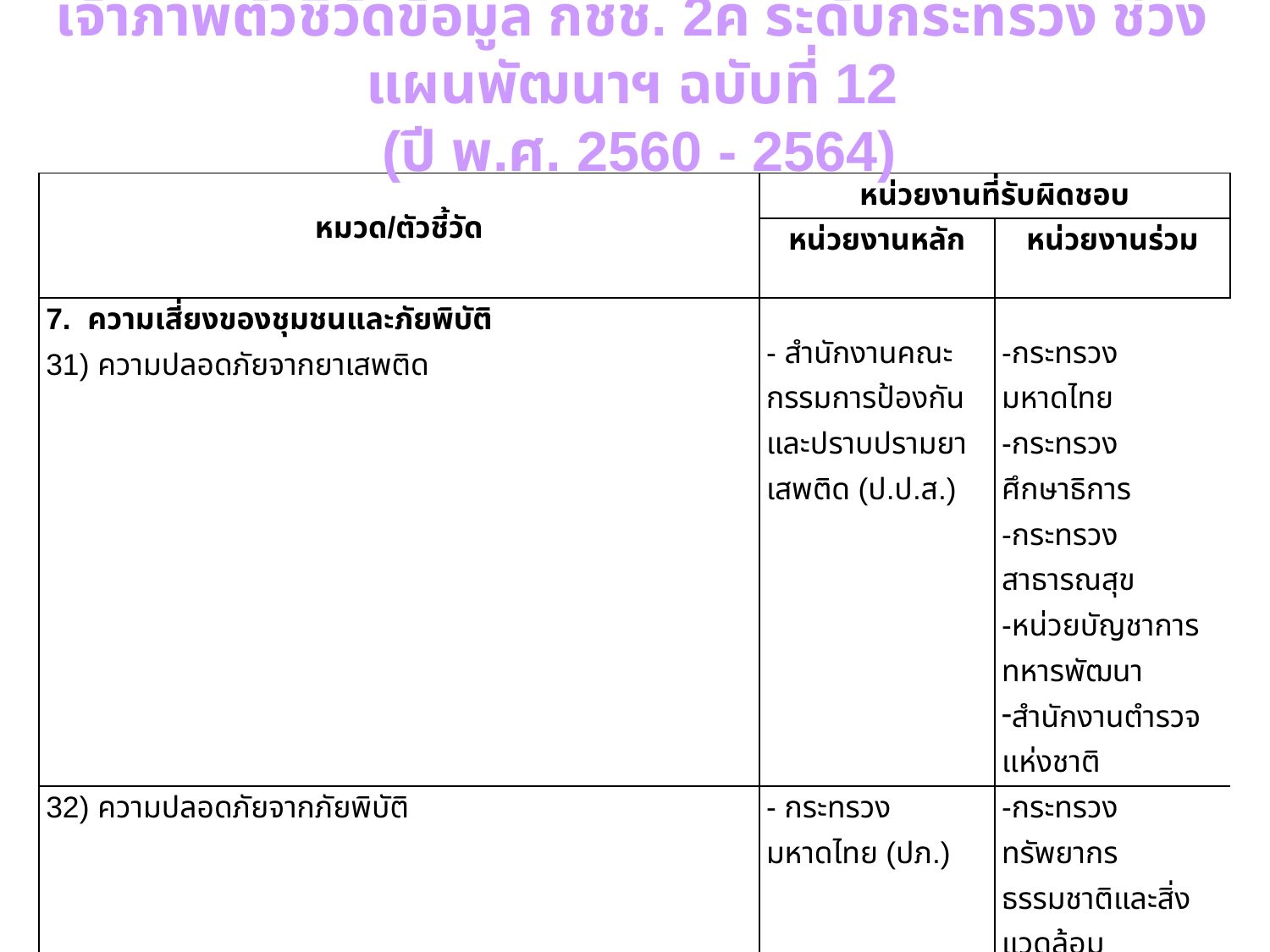

เจ้าภาพตัวชี้วัดข้อมูล กชช. 2ค ระดับกระทรวง ช่วงแผนพัฒนาฯ ฉบับที่ 12
 (ปี พ.ศ. 2560 - 2564)
| หมวด/ตัวชี้วัด | หน่วยงานที่รับผิดชอบ |  |
| --- | --- | --- |
|  | หน่วยงานหลัก | หน่วยงานร่วม |
| 7. ความเสี่ยงของชุมชนและภัยพิบัติ 31) ความปลอดภัยจากยาเสพติด | - สำนักงานคณะกรรมการป้องกันและปราบปรามยาเสพติด (ป.ป.ส.) | -กระทรวงมหาดไทย -กระทรวงศึกษาธิการ -กระทรวงสาธารณสุข -หน่วยบัญชาการทหารพัฒนา สำนักงานตำรวจแห่งชาติ |
| 32) ความปลอดภัยจากภัยพิบัติ | - กระทรวงมหาดไทย (ปภ.) | -กระทรวงทรัพยากร ธรรมชาติและสิ่งแวดล้อม -กระทรวงเกษตรและสหกรณ์ -กระทรวงศึกษาธิการ -กระทรวงสาธารณสุข -กระทรวงการพัฒนาสังคมและความมั่นคงของมนุษย์ -หน่วยบัญชาการทหารพัฒนา -สำนักงานตำรวจแห่งชาติ |